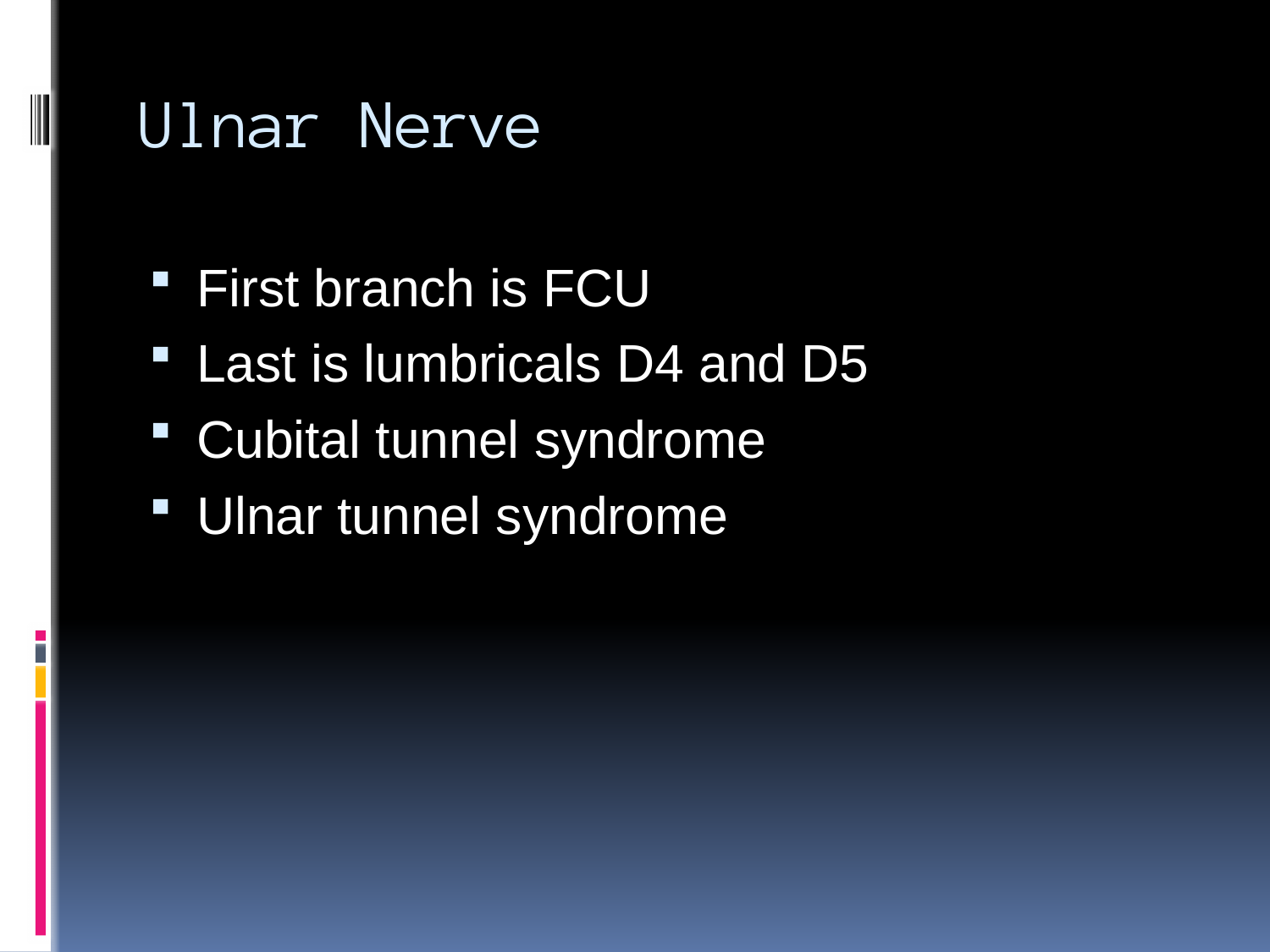

# Ulnar Nerve
First branch is FCU
Last is lumbricals D4 and D5
Cubital tunnel syndrome
Ulnar tunnel syndrome